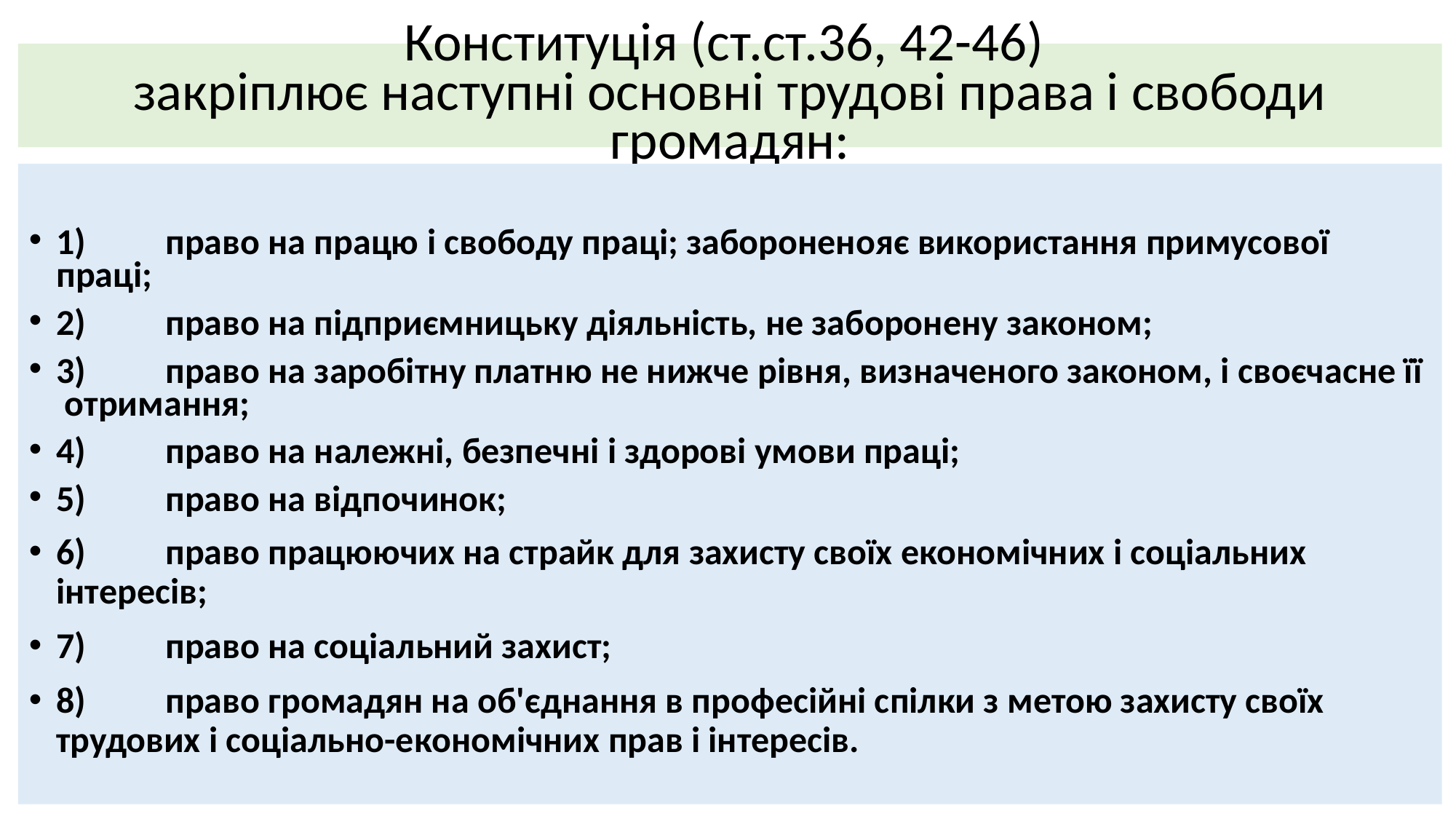

# Конституція (ст.ст.36, 42-46) закріплює наступні основні трудові права і свободи громадян:

1)	право на працю і свободу праці; забороненояє використання примусової праці;
2)	право на підприємницьку діяльність, не заборонену законом;
3)	право на заробітну платню не нижче рівня, визначеного законом, і своєчасне її   отримання;
4)	право на належні, безпечні і здорові умови праці;
5)	право на відпочинок;
6)	право працюючих на страйк для захисту своїх економічних і соціальних інтересів;
7)	право на соціальний захист;
8)	право громадян на об'єднання в професійні спілки з метою захисту своїх трудових і соціально-економічних прав і інтересів.